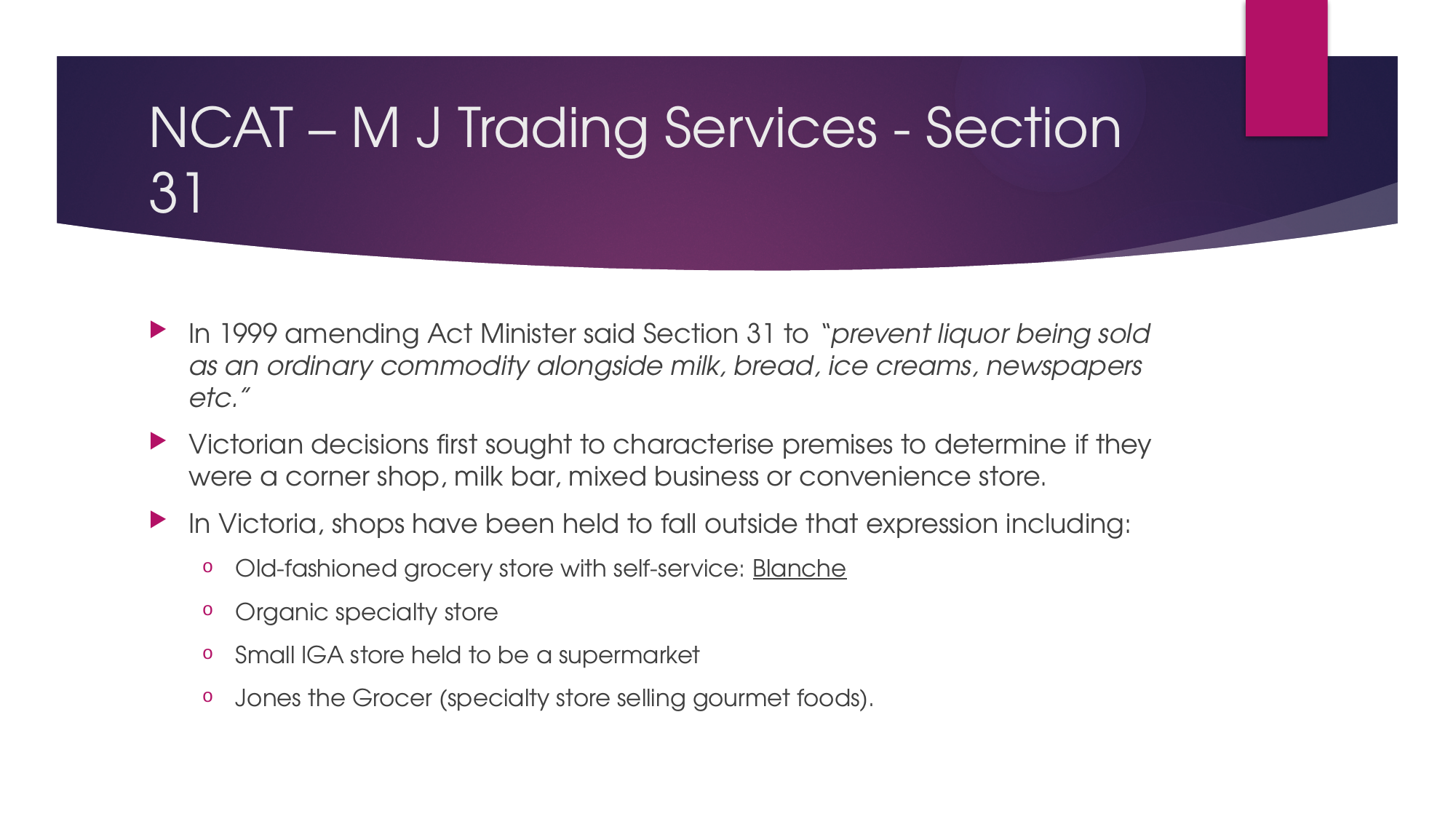

# NCAT – M J Trading Services - Section 31
In 1999 amending Act Minister said Section 31 to “prevent liquor being sold as an ordinary commodity alongside milk, bread, ice creams, newspapers etc.”
Victorian decisions first sought to characterise premises to determine if they were a corner shop, milk bar, mixed business or convenience store.
In Victoria, shops have been held to fall outside that expression including:
Old-fashioned grocery store with self-service: Blanche
Organic specialty store
Small IGA store held to be a supermarket
Jones the Grocer (specialty store selling gourmet foods).